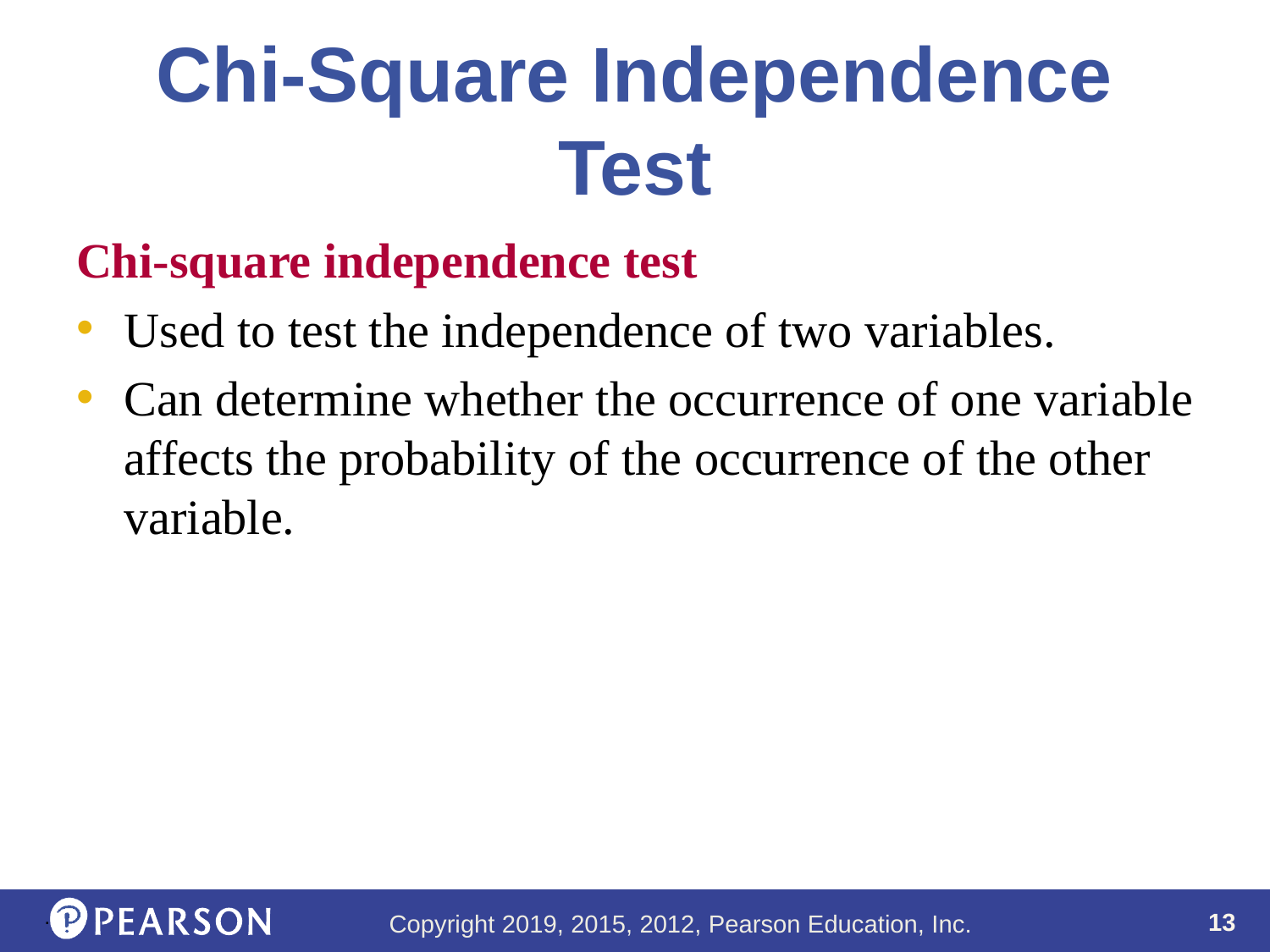

# Chi-Square Independence Test
Chi-square independence test
Used to test the independence of two variables.
Can determine whether the occurrence of one variable affects the probability of the occurrence of the other variable.

.